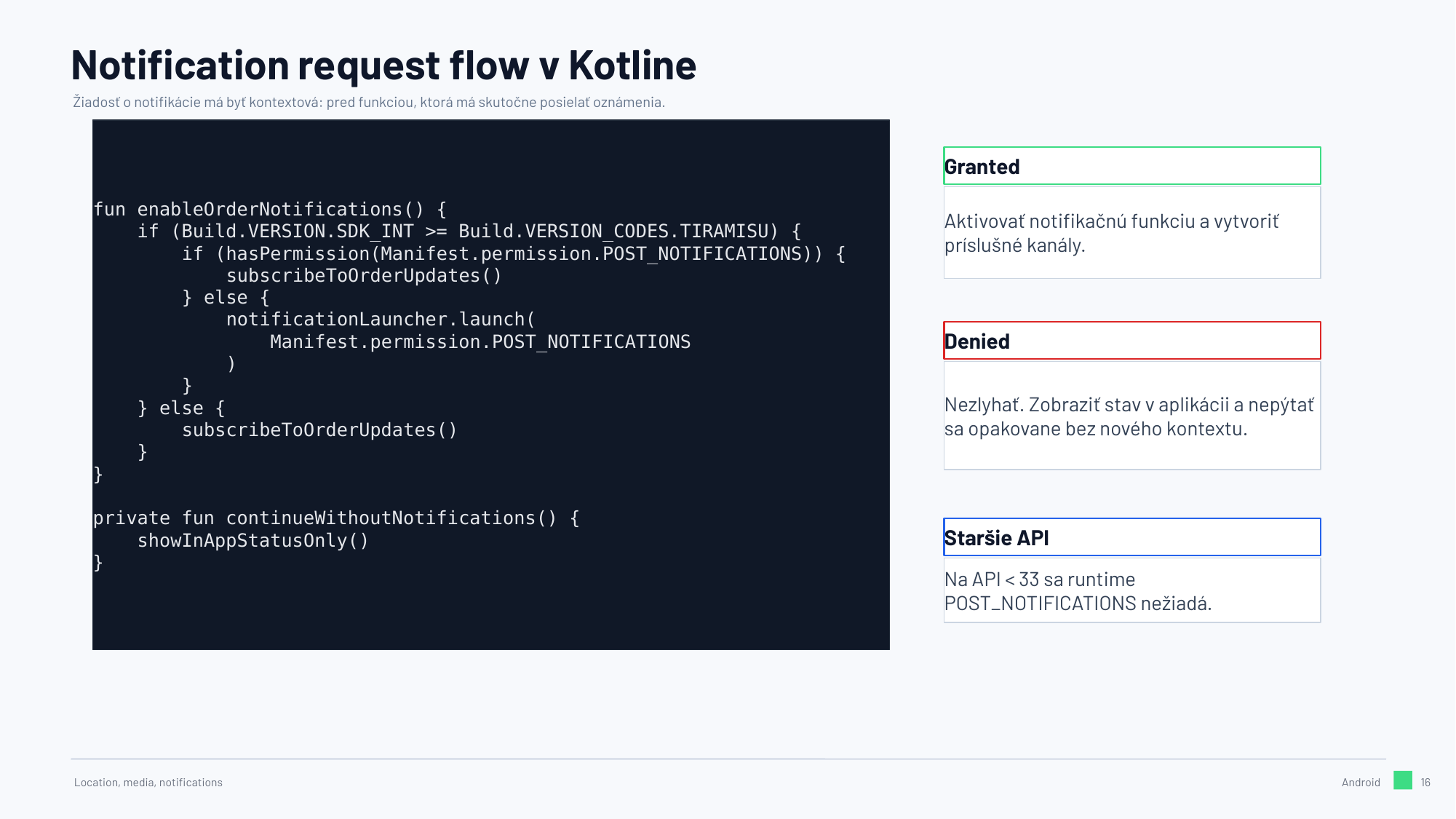

Notification request flow v Kotline
Žiadosť o notifikácie má byť kontextová: pred funkciou, ktorá má skutočne posielať oznámenia.
fun enableOrderNotifications() {
    if (Build.VERSION.SDK_INT >= Build.VERSION_CODES.TIRAMISU) {
        if (hasPermission(Manifest.permission.POST_NOTIFICATIONS)) {
            subscribeToOrderUpdates()
        } else {
            notificationLauncher.launch(
                Manifest.permission.POST_NOTIFICATIONS
            )
        }
    } else {
        subscribeToOrderUpdates()
    }
}

private fun continueWithoutNotifications() {
    showInAppStatusOnly()
}
Granted
Aktivovať notifikačnú funkciu a vytvoriť príslušné kanály.
Denied
Nezlyhať. Zobraziť stav v aplikácii a nepýtať sa opakovane bez nového kontextu.
Staršie API
Na API < 33 sa runtime POST_NOTIFICATIONS nežiadá.
16